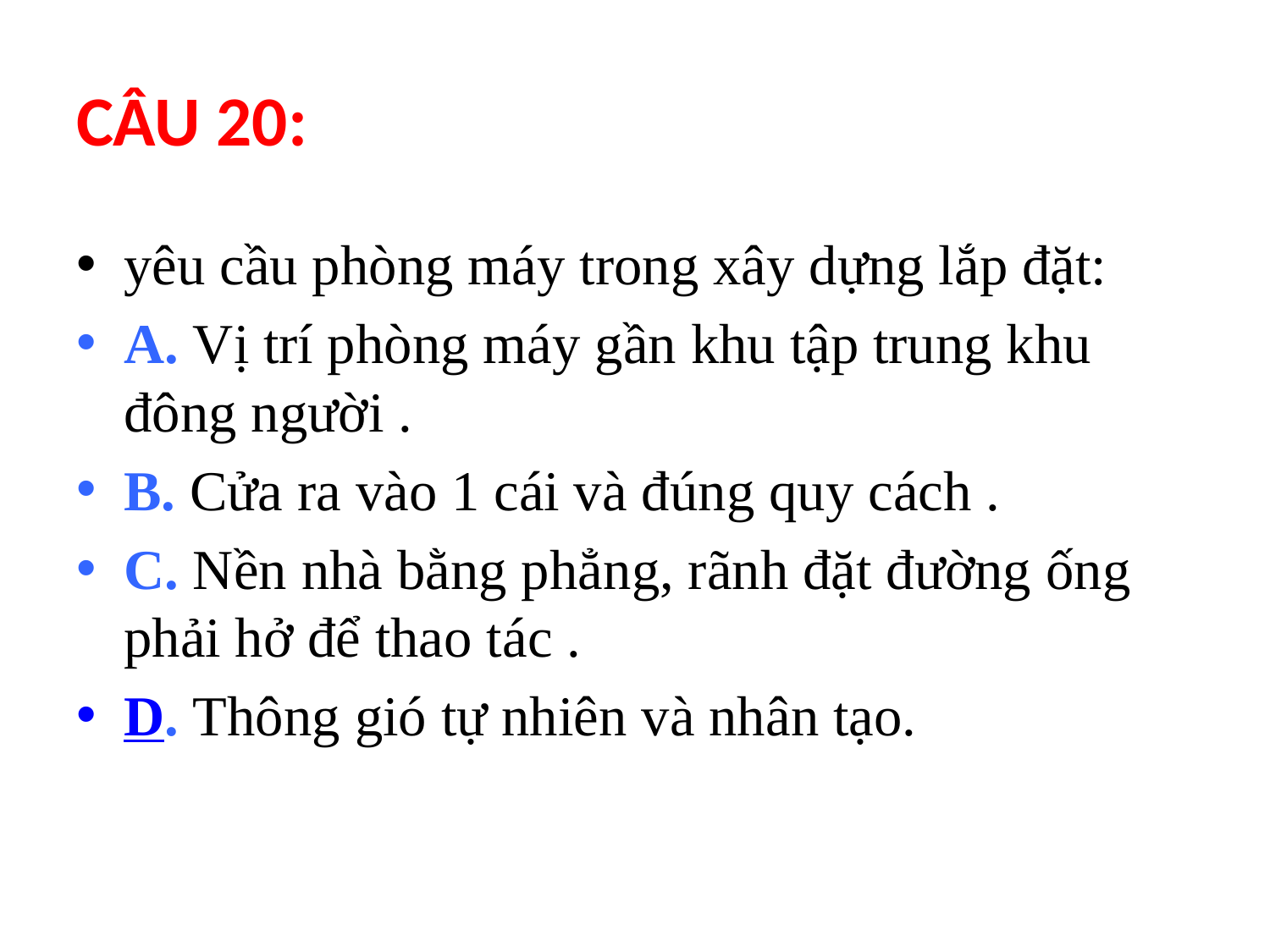

# CÂU 20:
yêu cầu phòng máy trong xây dựng lắp đặt:
A. Vị trí phòng máy gần khu tập trung khu đông người .
B. Cửa ra vào 1 cái và đúng quy cách .
C. Nền nhà bằng phẳng, rãnh đặt đường ống phải hở để thao tác .
D. Thông gió tự nhiên và nhân tạo.